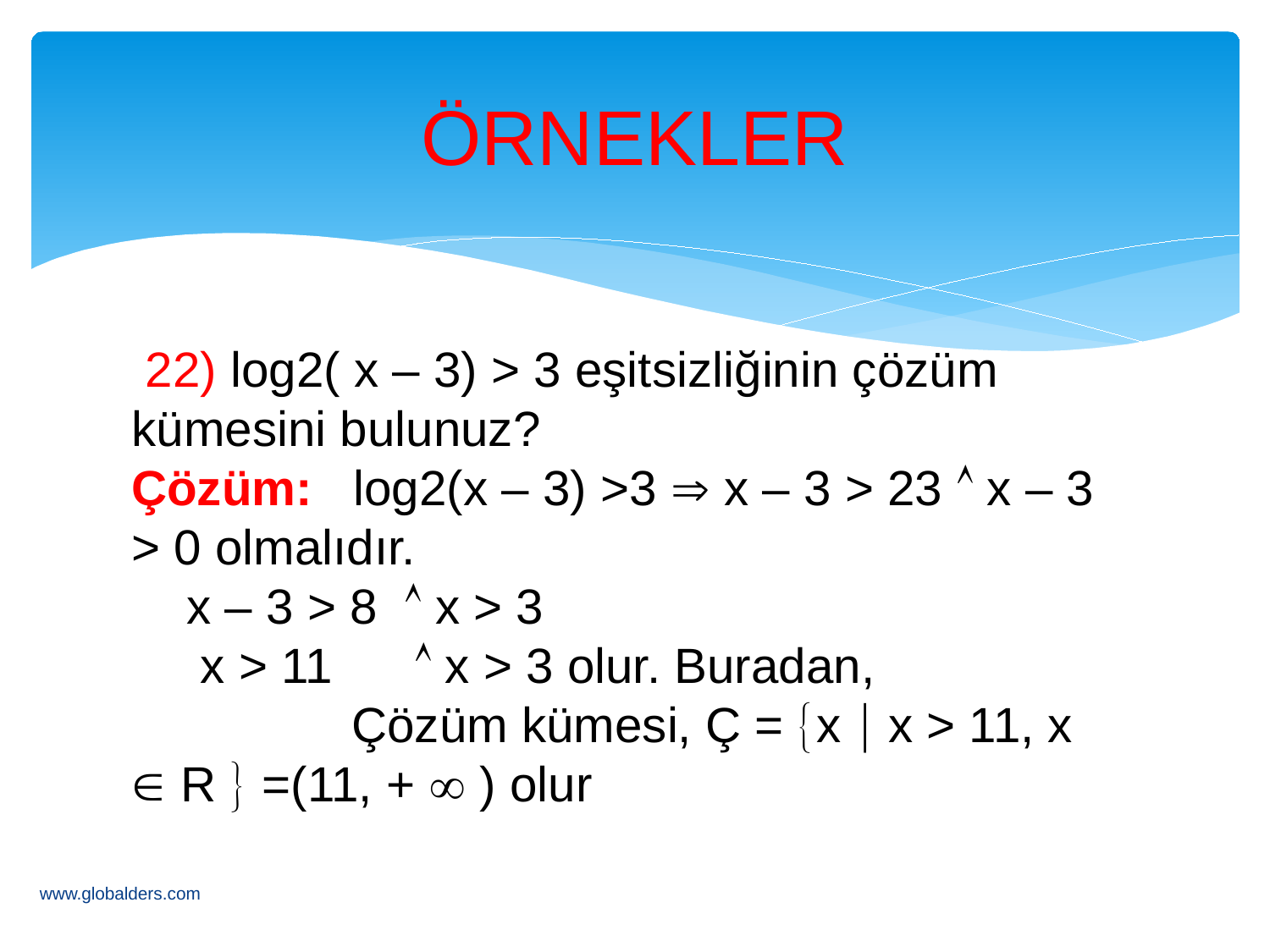

# ÖRNEKLER
 22) log2( x – 3) > 3 eşitsizliğinin çözüm kümesini bulunuz?
Çözüm:   log2(x – 3) >3 ⇒ x – 3 > 23 ∧ x – 3 > 0 olmalıdır.
    x – 3 > 8  ∧ x > 3
     x > 11      ∧ x > 3 olur. Buradan,
                Çözüm kümesi, Ç = {x | x > 11, x ∈ R } =(11, + ∞ ) olur
www.globalders.com